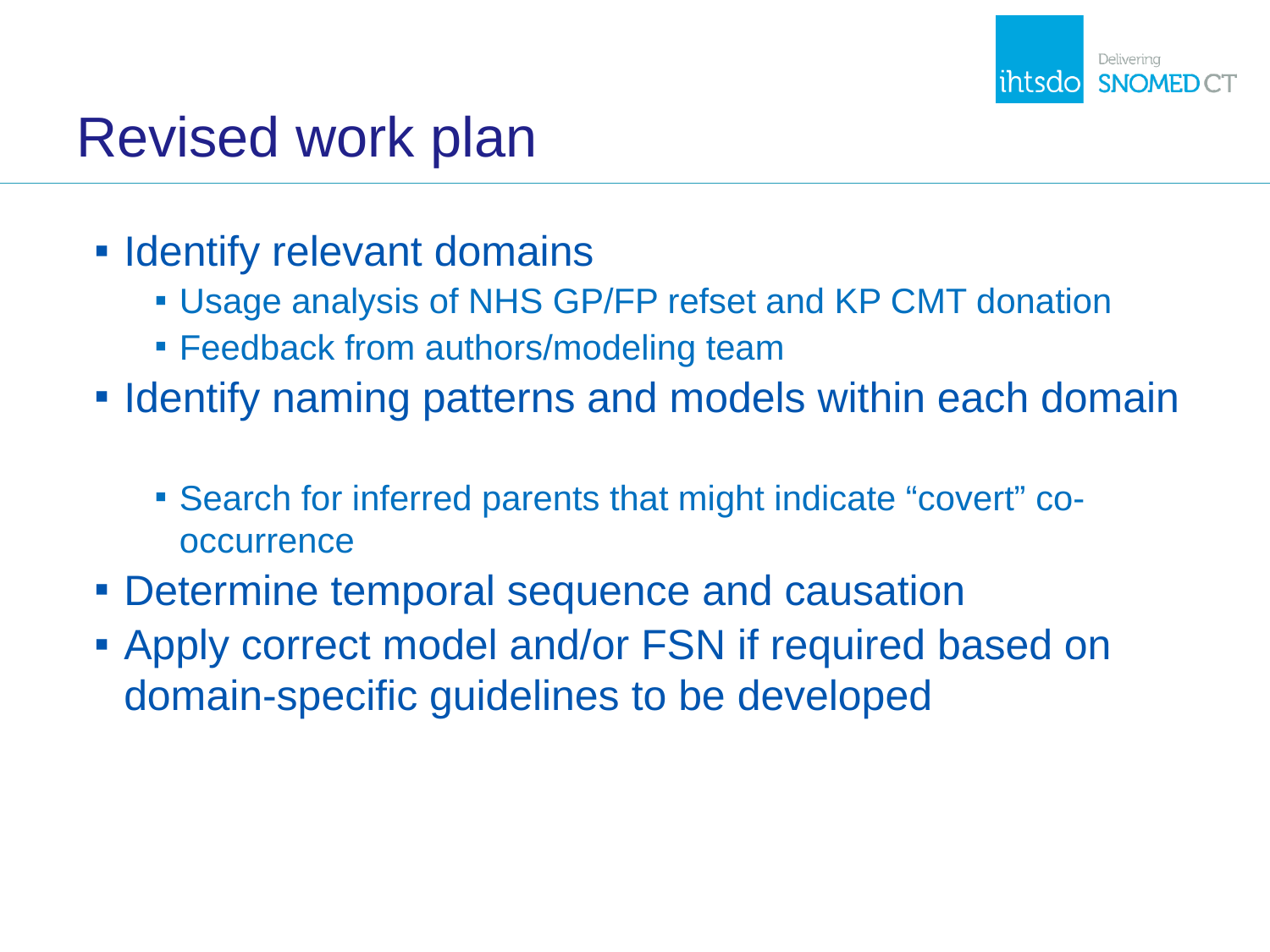

# Revised work plan
Identify relevant domains
Usage analysis of NHS GP/FP refset and KP CMT donation
Feedback from authors/modeling team
Identify naming patterns and models within each domain
Search for inferred parents that might indicate “covert” co-occurrence
Determine temporal sequence and causation
Apply correct model and/or FSN if required based on domain-specific guidelines to be developed